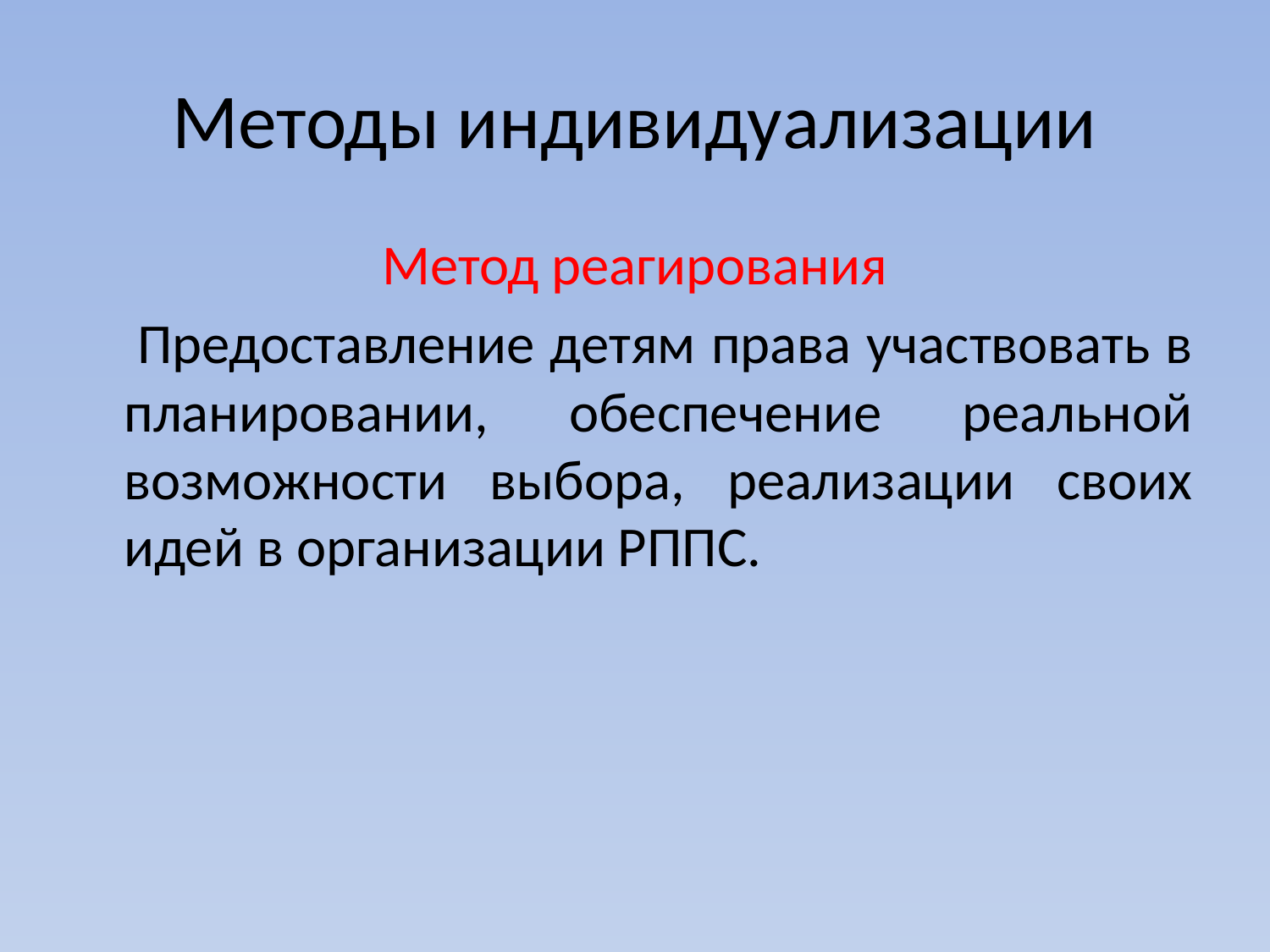

# Методы индивидуализации
Метод реагирования
    Предоставление детям права участвовать в планировании, обеспечение реальной возможности выбора, реализации своих идей в организации РППС.